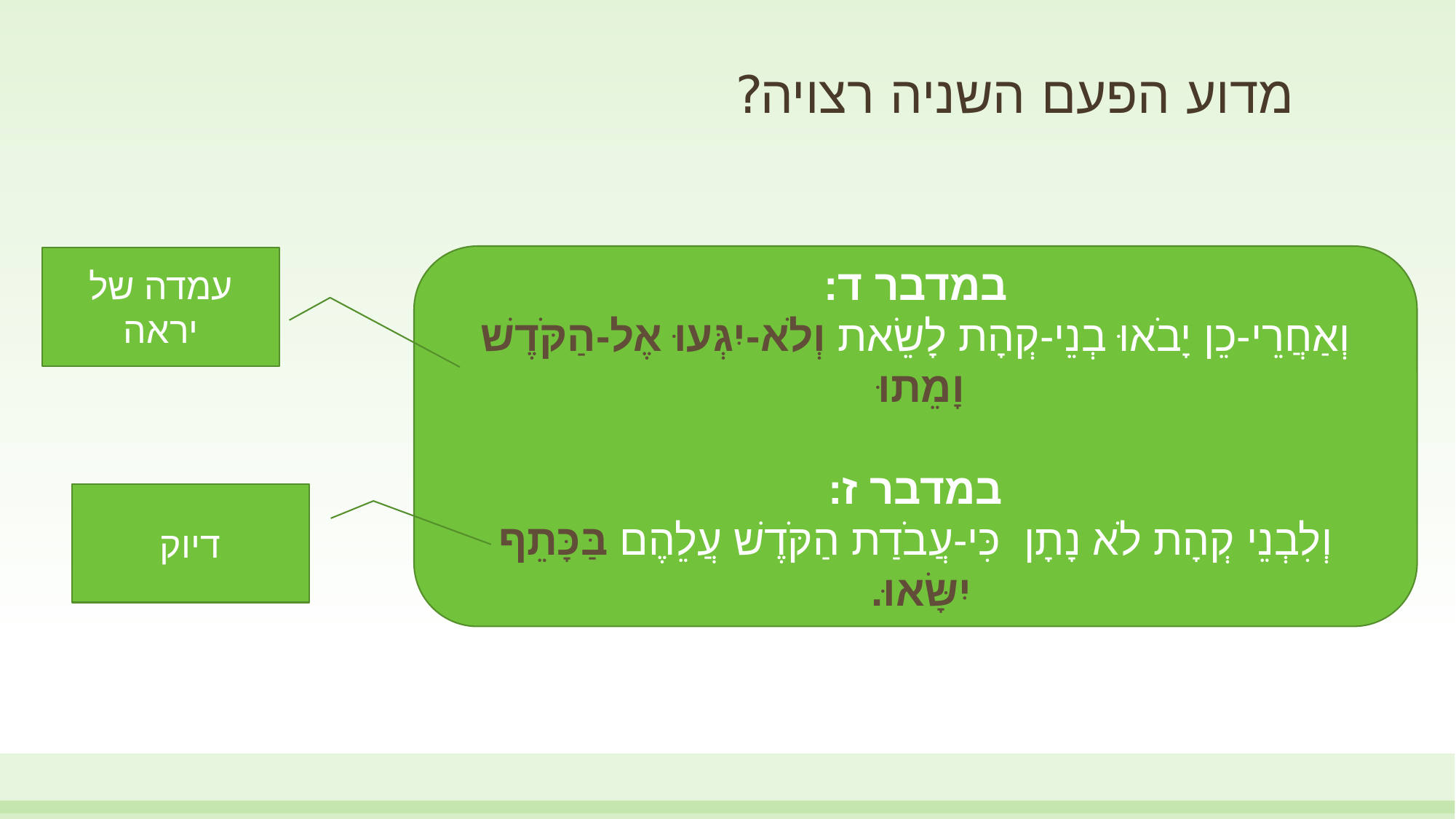

מדוע הפעם השניה רצויה?
במדבר ד:
וְאַחֲרֵי-כֵן יָבֹאוּ בְנֵי-קְהָת לָשֵׂאת וְלֹא-יִגְּעוּ אֶל-הַקֹּדֶשׁ וָמֵתוּ

במדבר ז:
וְלִבְנֵי קְהָת לֹא נָתָן  כִּי-עֲבֹדַת הַקֹּדֶשׁ עֲלֵהֶם בַּכָּתֵף יִשָּׂאוּ.
עמדה של יראה
דיוק